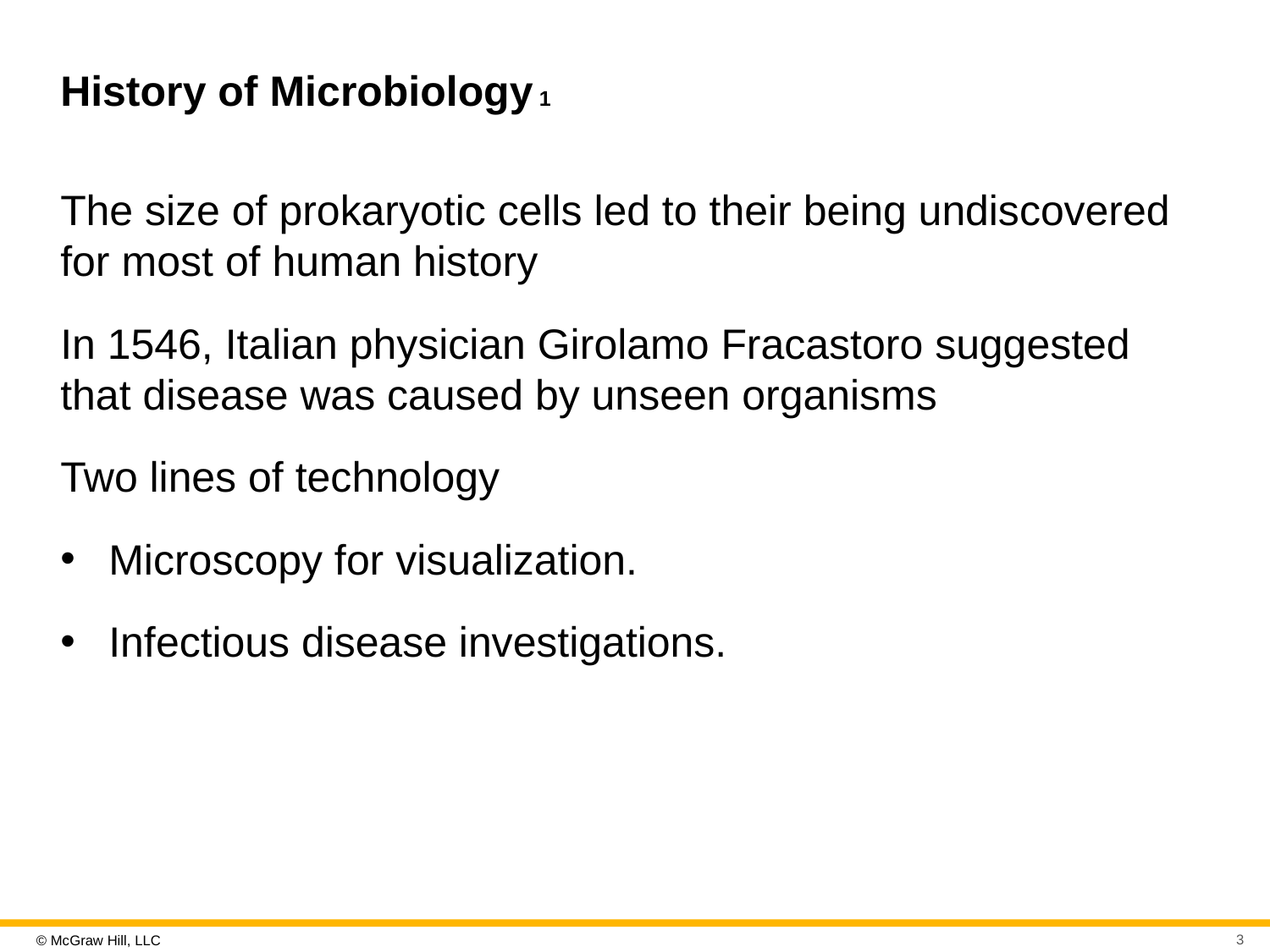

# History of Microbiology 1
The size of prokaryotic cells led to their being undiscovered for most of human history
In 1546, Italian physician Girolamo Fracastoro suggested that disease was caused by unseen organisms
Two lines of technology
Microscopy for visualization.
Infectious disease investigations.
3